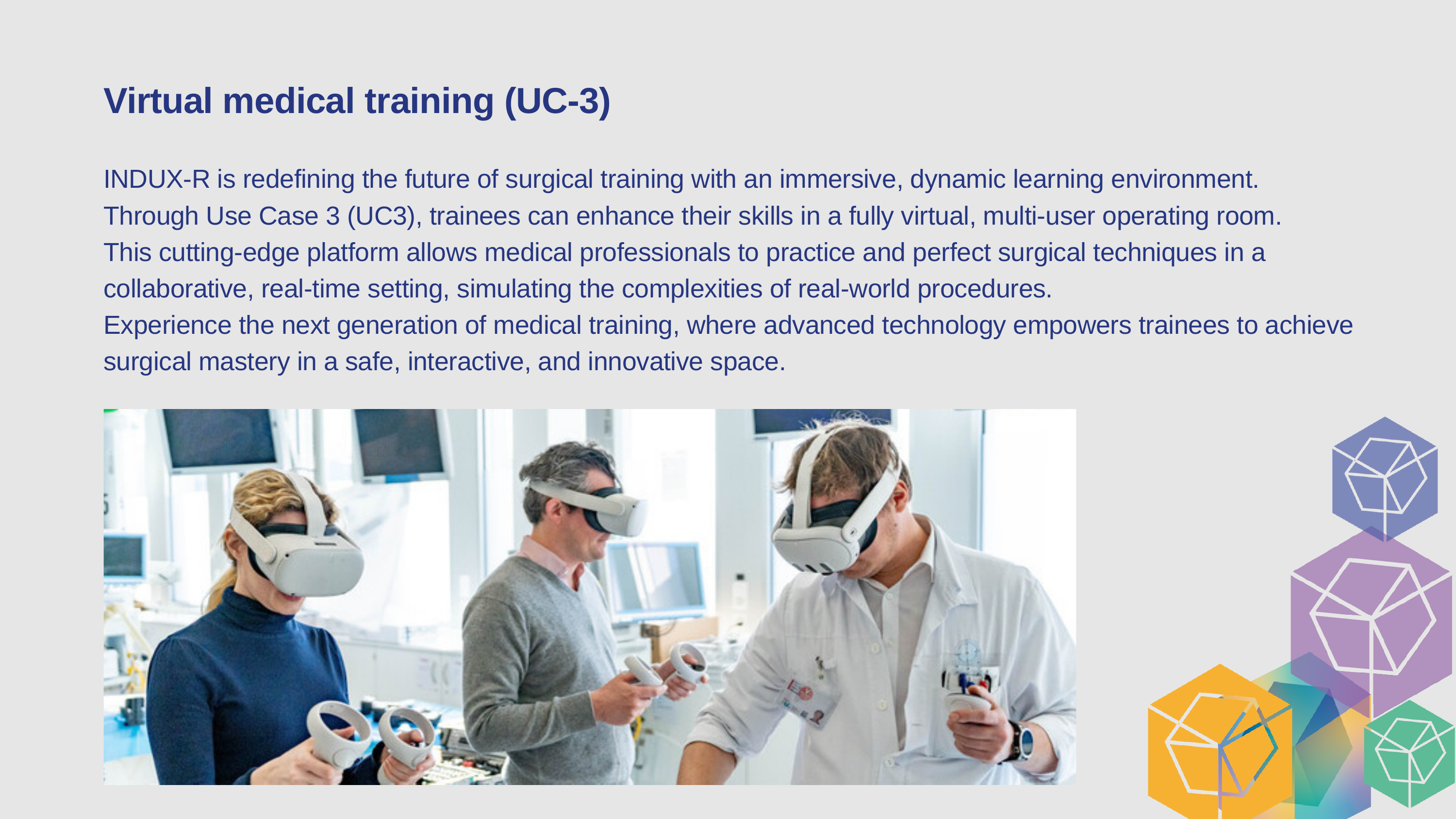

Virtual medical training (UC-3)

INDUX-R is redefining the future of surgical training with an immersive, dynamic learning environment.
Through Use Case 3 (UC3), trainees can enhance their skills in a fully virtual, multi-user operating room.
This cutting-edge platform allows medical professionals to practice and perfect surgical techniques in a collaborative, real-time setting, simulating the complexities of real-world procedures.
Experience the next generation of medical training, where advanced technology empowers trainees to achieve surgical mastery in a safe, interactive, and innovative space.